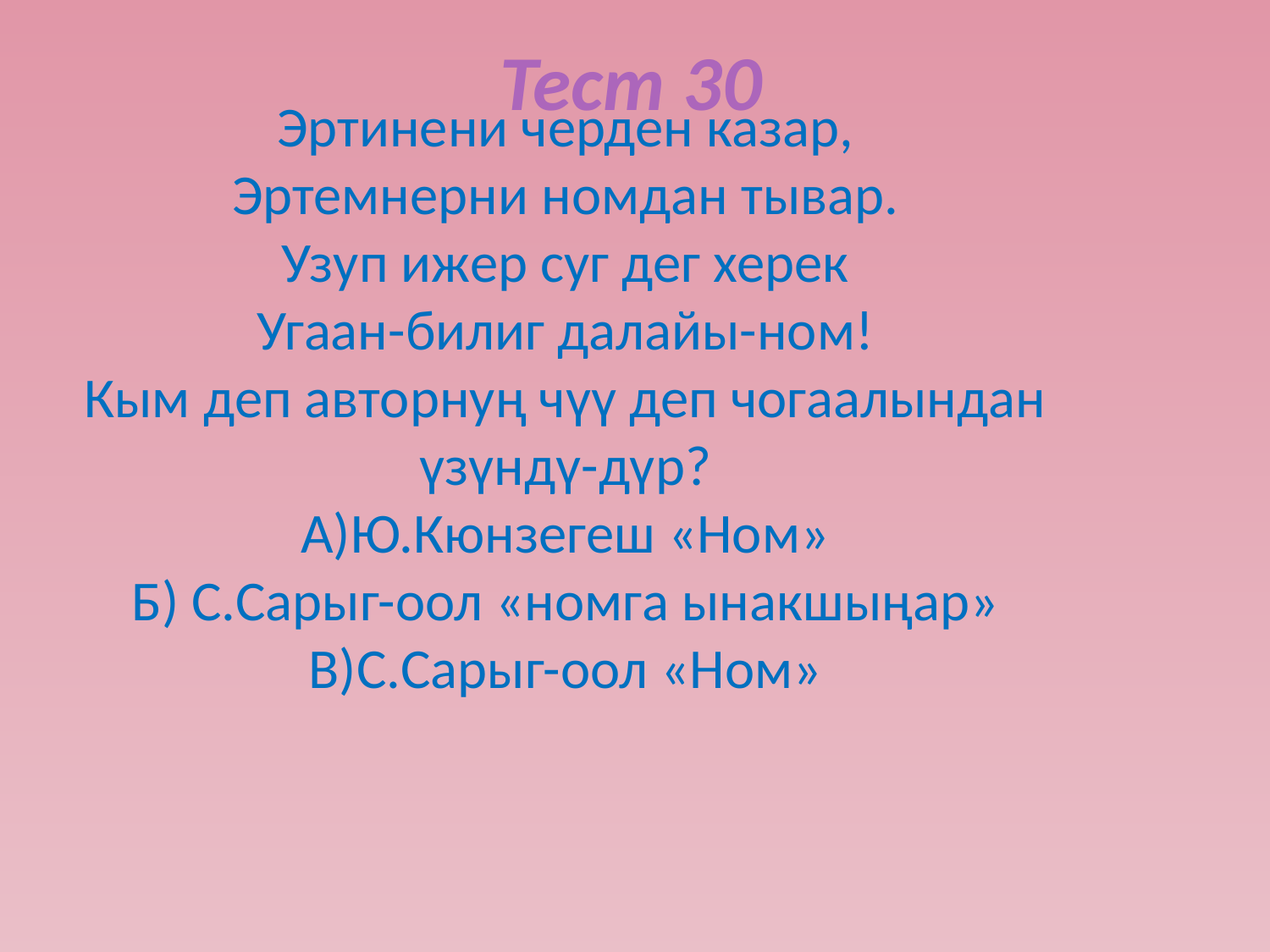

# Тест 30
Эртинени черден казар,
Эртемнерни номдан тывар.
Узуп ижер суг дег херек
Угаан-билиг далайы-ном!
Кым деп авторнуң чүү деп чогаалындан үзүндү-дүр?
А)Ю.Кюнзегеш «Ном»
Б) С.Сарыг-оол «номга ынакшыңар»
В)С.Сарыг-оол «Ном»